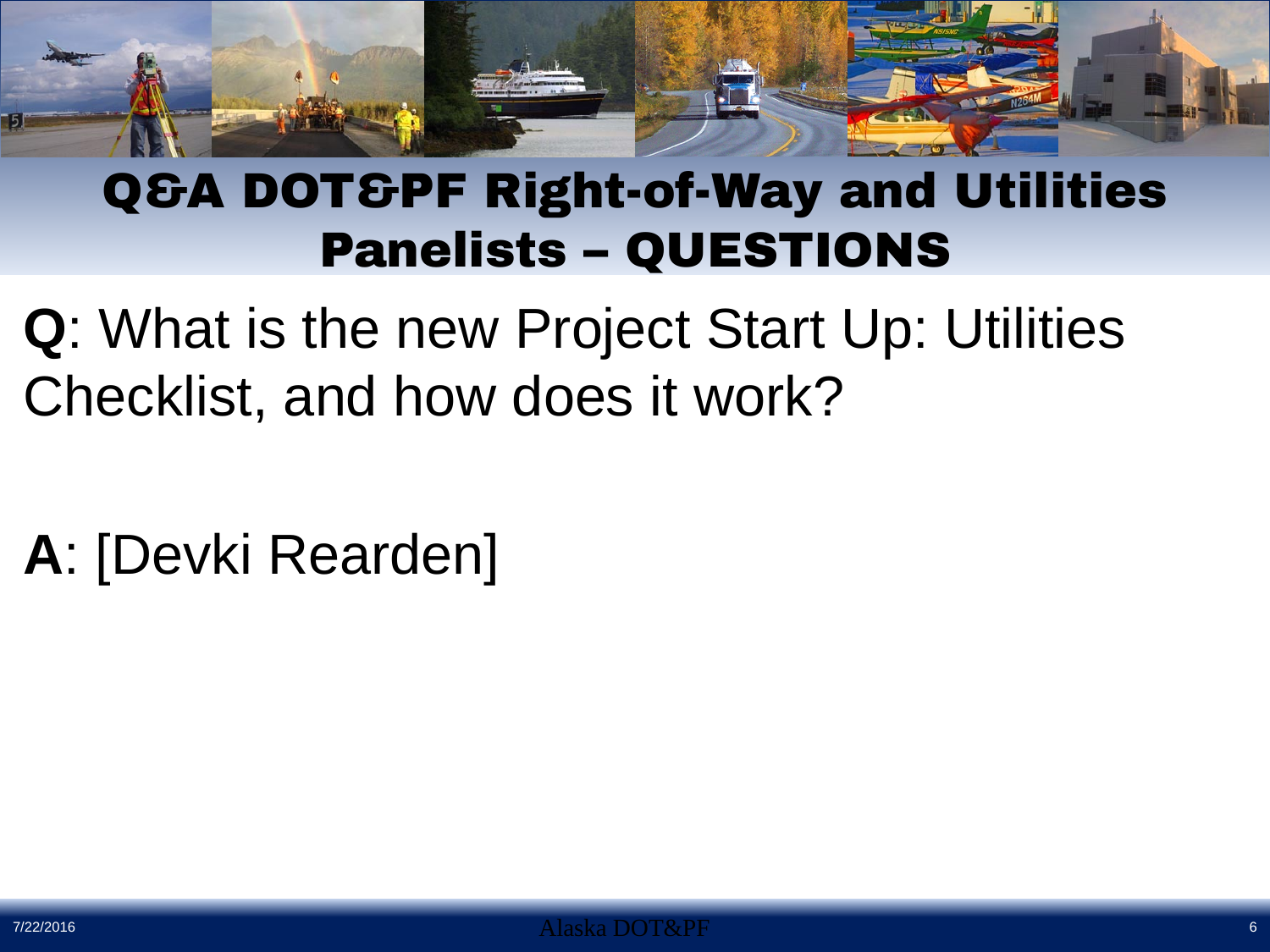

# Q&A DOT&PF Right-of-Way and Utilities Panelists – Questions
Q: What is the new Project Start Up: Utilities Checklist, and how does it work?

A: [Devki Rearden]
7/22/2016
Alaska DOT&PF
6